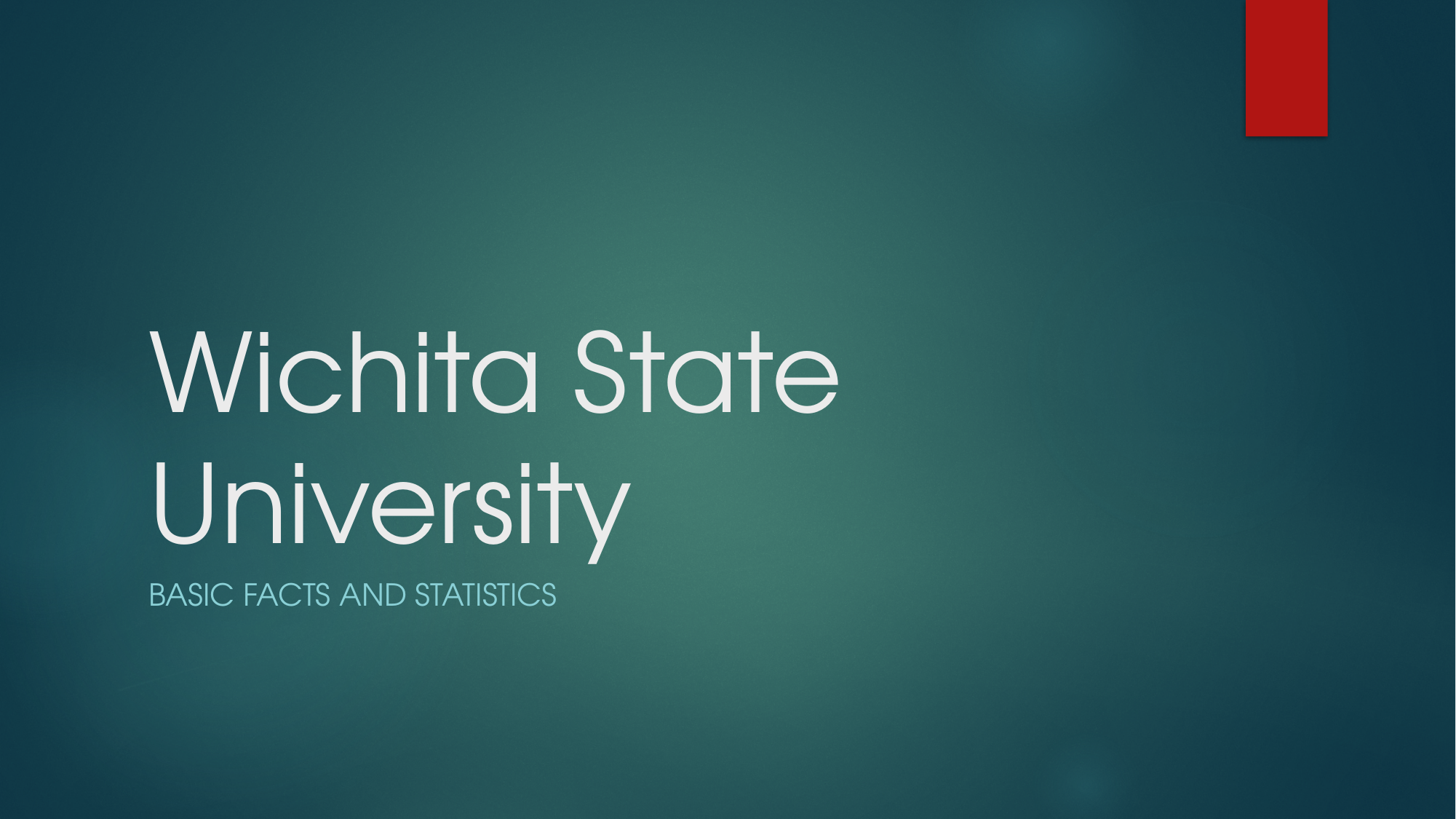

# Wichita State University
Basic Facts and Statistics